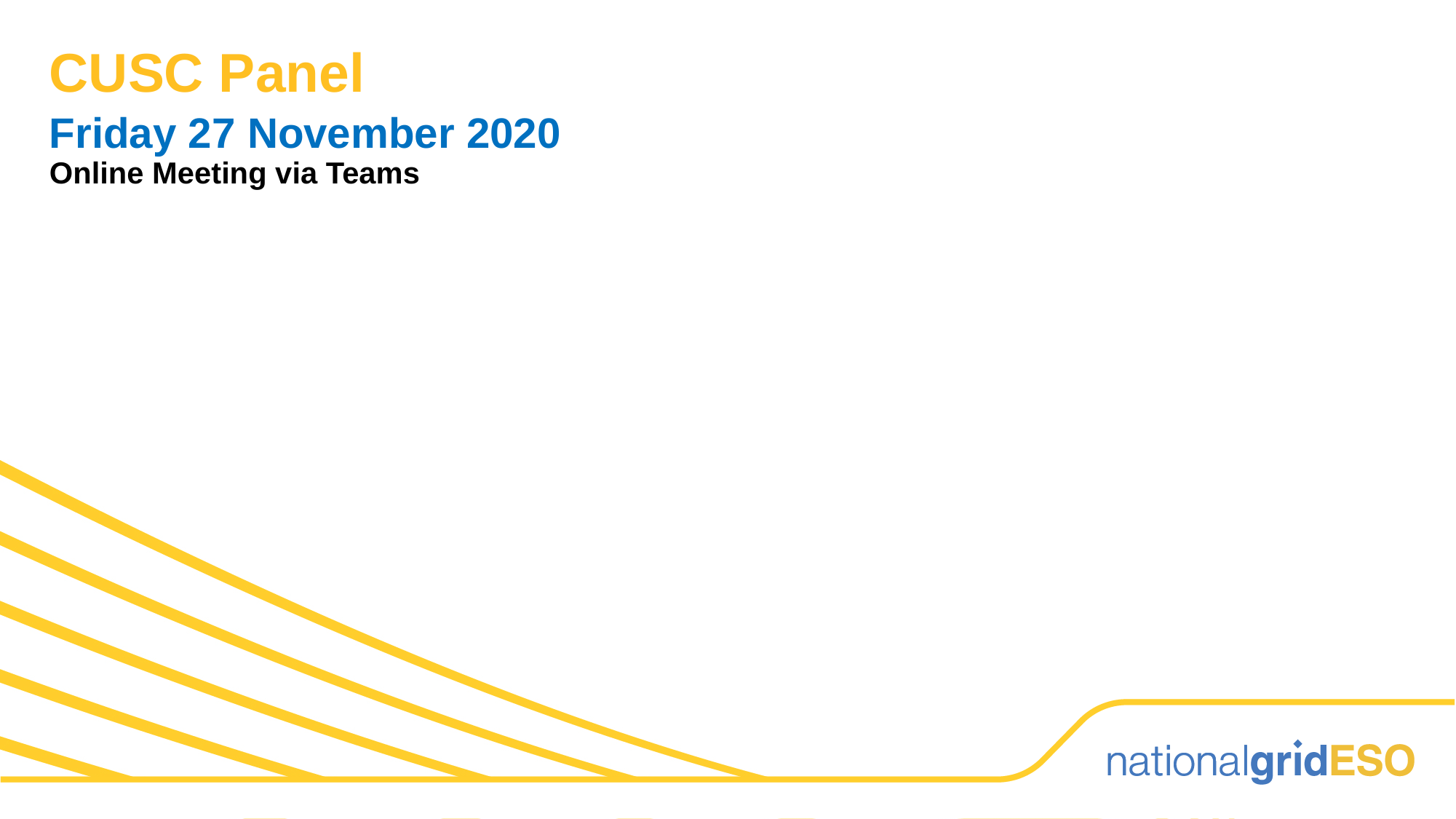

CUSC Panel
# Friday 27 November 2020
Online Meeting via Teams